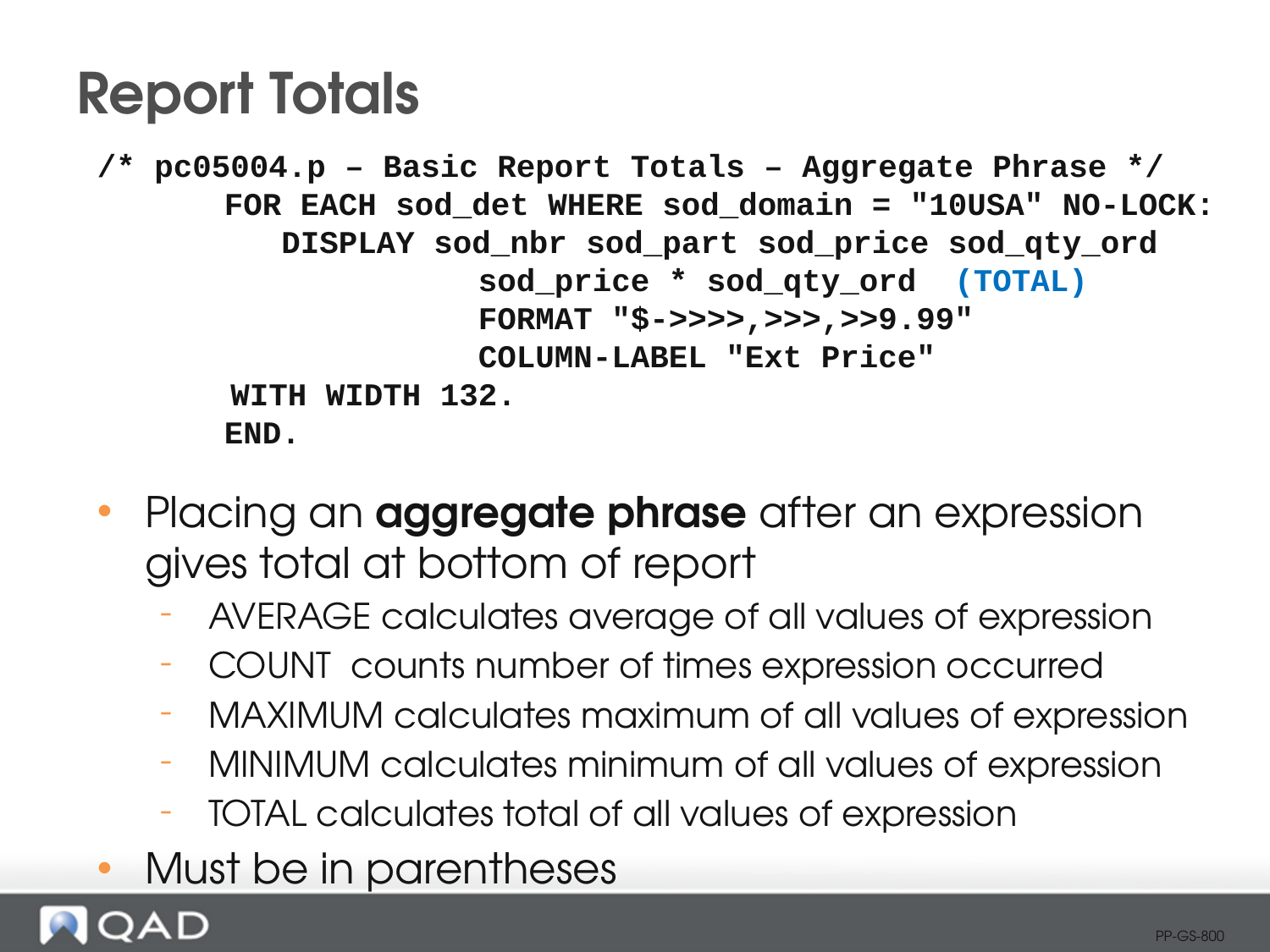

# Report Totals
/* pc05004.p – Basic Report Totals – Aggregate Phrase */
	FOR EACH sod_det WHERE sod_domain = "10USA" NO-LOCK:
	   DISPLAY sod_nbr sod_part sod_price sod_qty_ord
			sod_price * sod_qty_ord  (TOTAL)
			FORMAT "$->>>>,>>>,>>9.99"
			COLUMN-LABEL "Ext Price"
       WITH WIDTH 132.
	END.

Placing an aggregate phrase after an expression gives total at bottom of report
AVERAGE calculates average of all values of expression
COUNT  counts number of times expression occurred
MAXIMUM calculates maximum of all values of expression
MINIMUM calculates minimum of all values of expression
TOTAL calculates total of all values of expression
Must be in parentheses

PP-GS-800